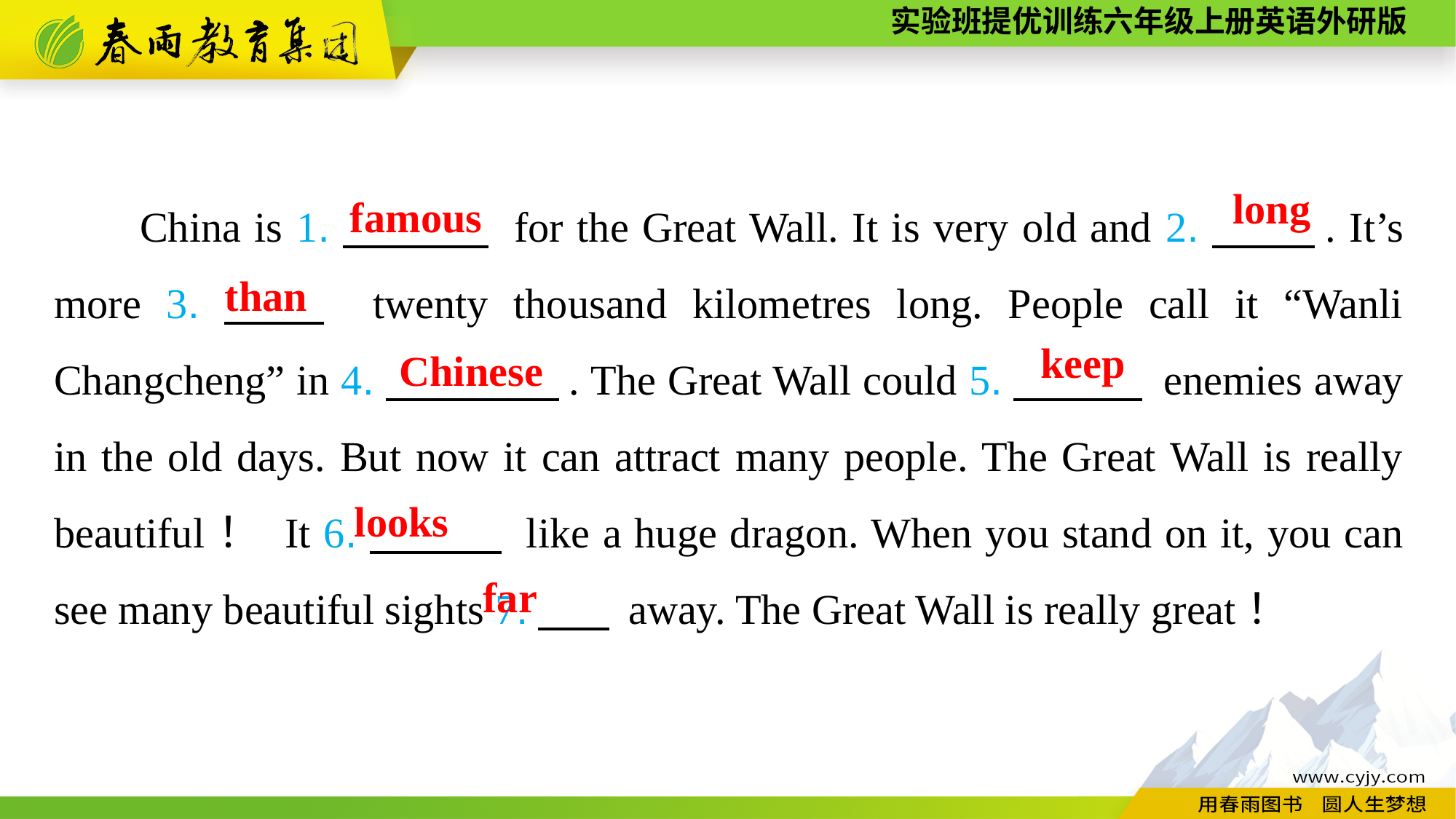

China is 1.　　　  for the Great Wall. It is very old and 2.　　 . It’s more 3.　　 twenty thousand kilometres long. People call it “Wanli Changcheng” in 4.　　　　. The Great Wall could 5.　　　 enemies away in the old days. But now it can attract many people. The Great Wall is really beautiful！ It 6.　　　 like a huge dragon. When you stand on it, you can see many beautiful sights 7.　    away. The Great Wall is really great！
long
famous
than
keep
Chinese
looks
far